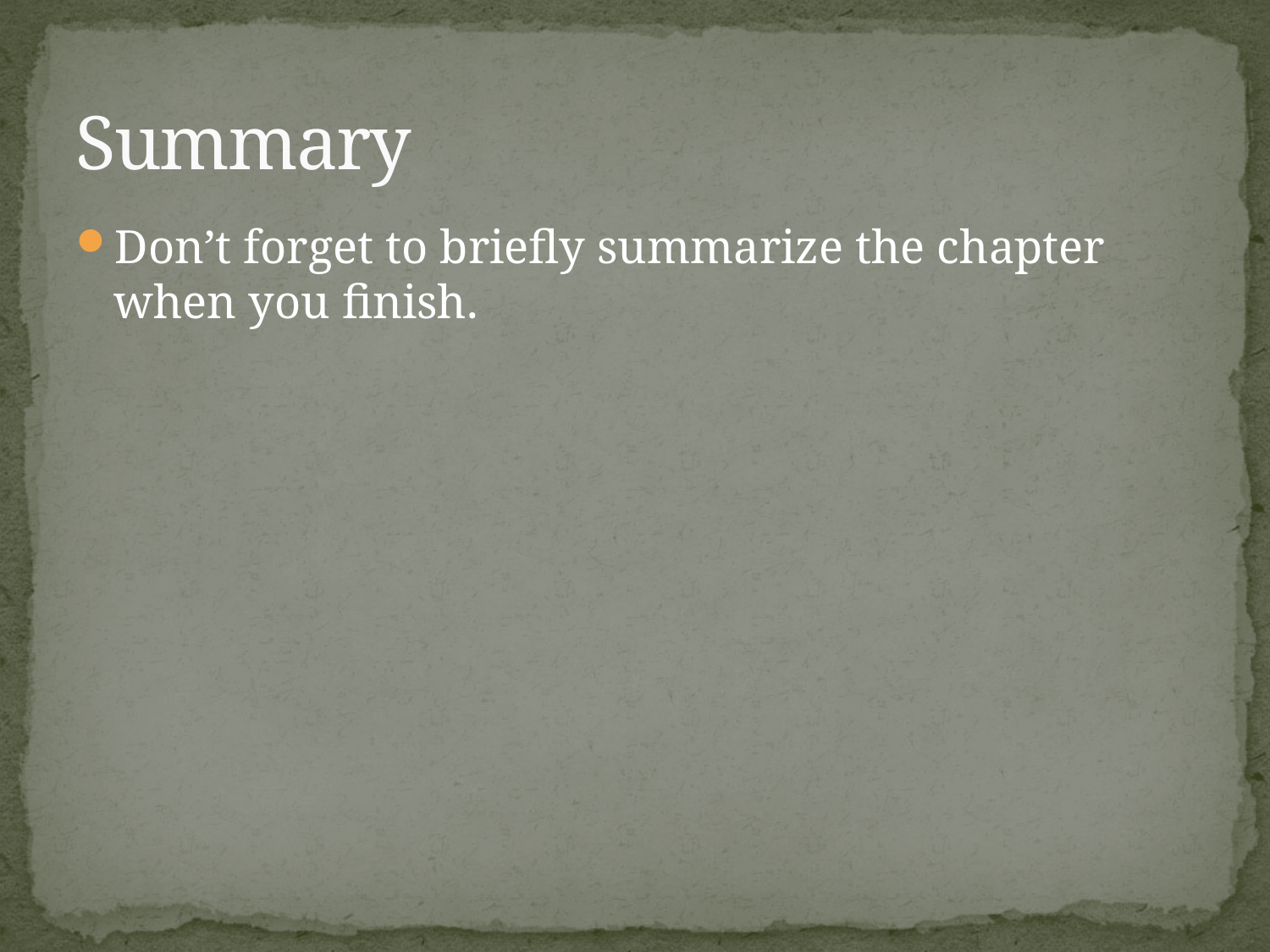

# Summary
Don’t forget to briefly summarize the chapter when you finish.